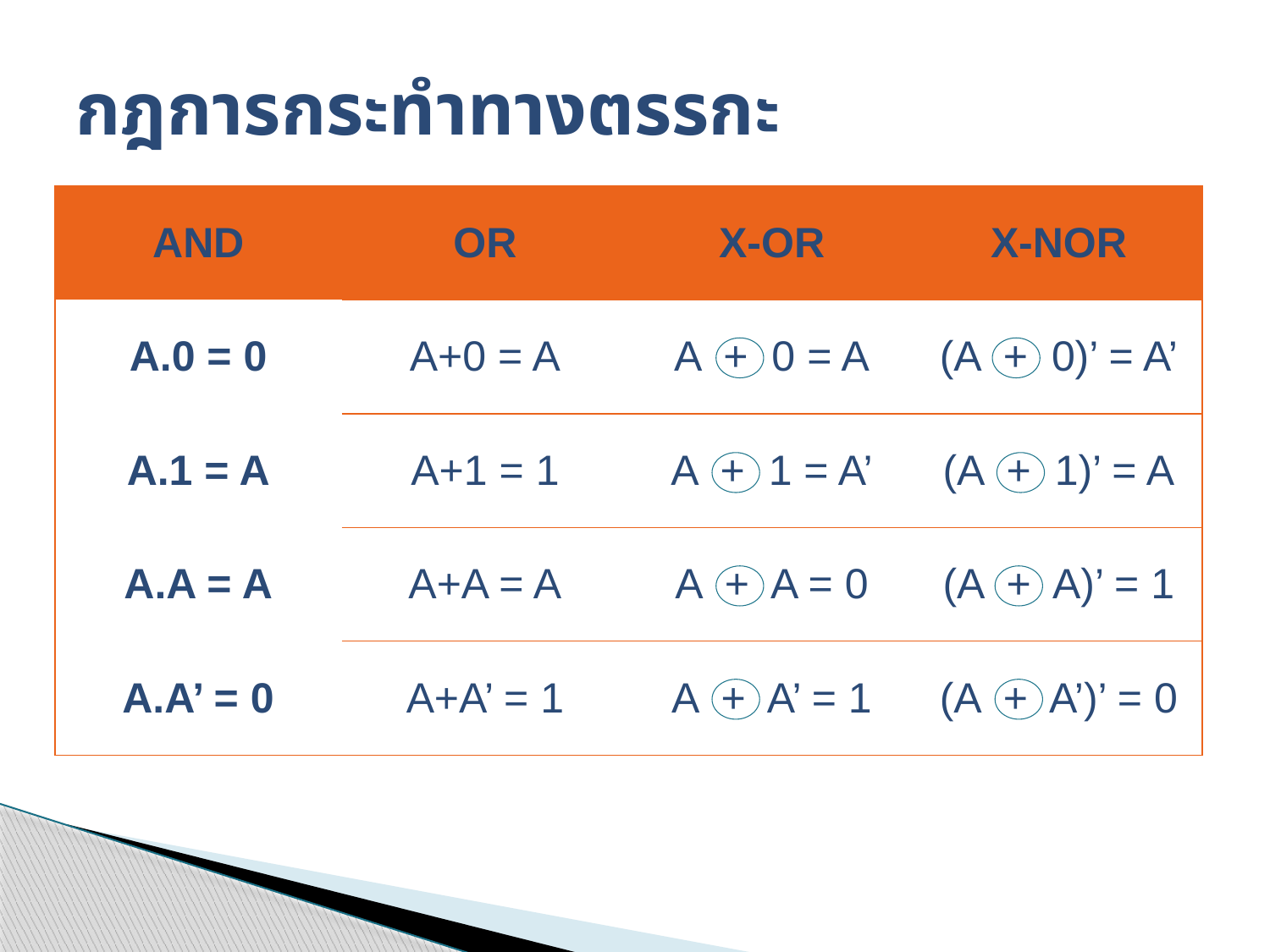

# กฎการกระทำทางตรรกะ
| AND | OR | X-OR | X-NOR |
| --- | --- | --- | --- |
| A.0 = 0 | A+0 = A | A + 0 = A | (A + 0)’ = A’ |
| A.1 = A | A+1 = 1 | A + 1 = A’ | (A + 1)’ = A |
| A.A = A | A+A = A | A + A = 0 | (A + A)’ = 1 |
| A.A’ = 0 | A+A’ = 1 | A + A’ = 1 | (A + A’)’ = 0 |